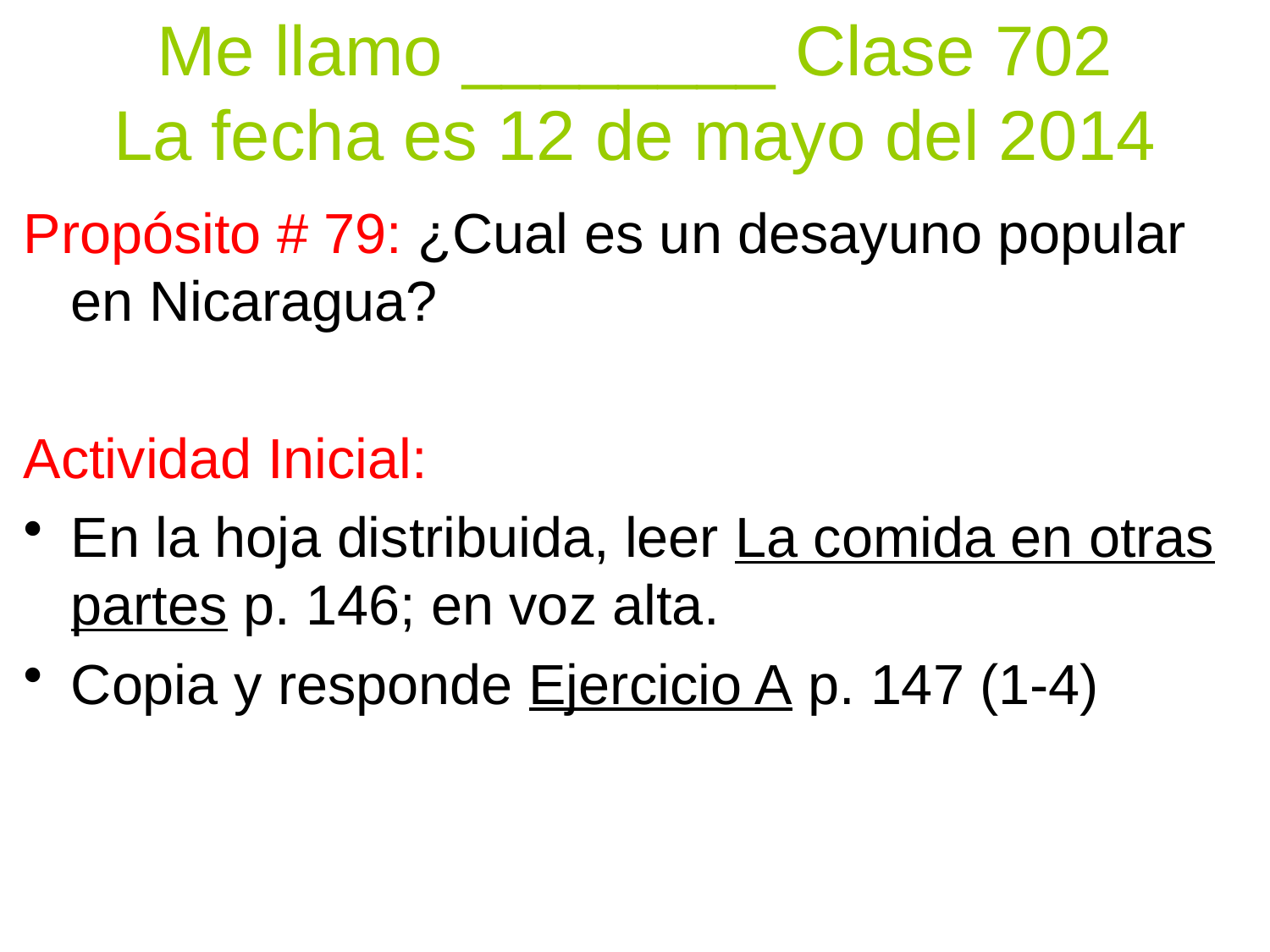

# Me llamo ________ Clase 702 La fecha es 12 de mayo del 2014
Propósito # 79: ¿Cual es un desayuno popular en Nicaragua?

Actividad Inicial:
En la hoja distribuida, leer La comida en otras partes p. 146; en voz alta.
Copia y responde Ejercicio A p. 147 (1-4)